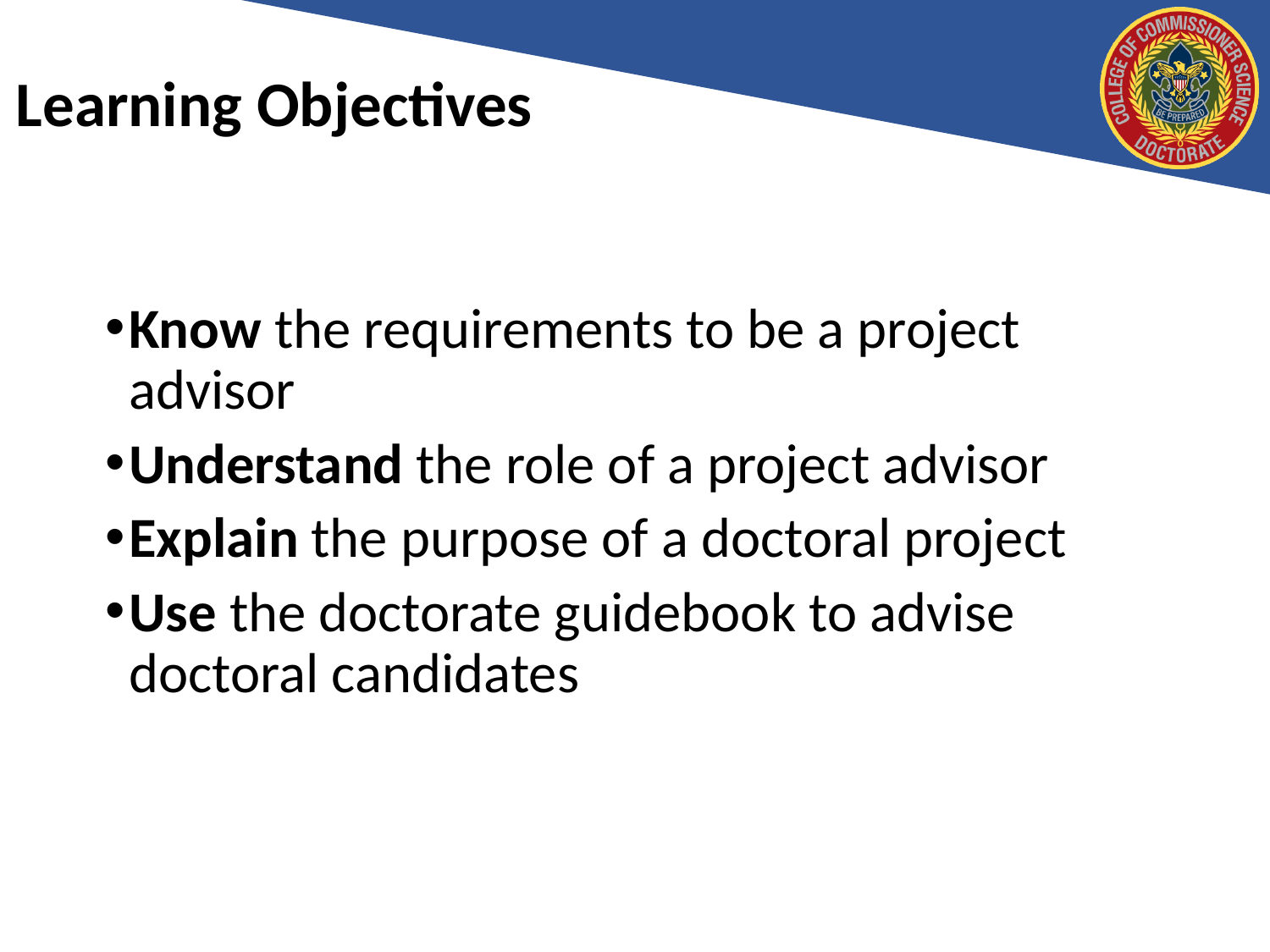

# Learning Objectives
Know the requirements to be a project advisor
Understand the role of a project advisor
Explain the purpose of a doctoral project
Use the doctorate guidebook to advise doctoral candidates